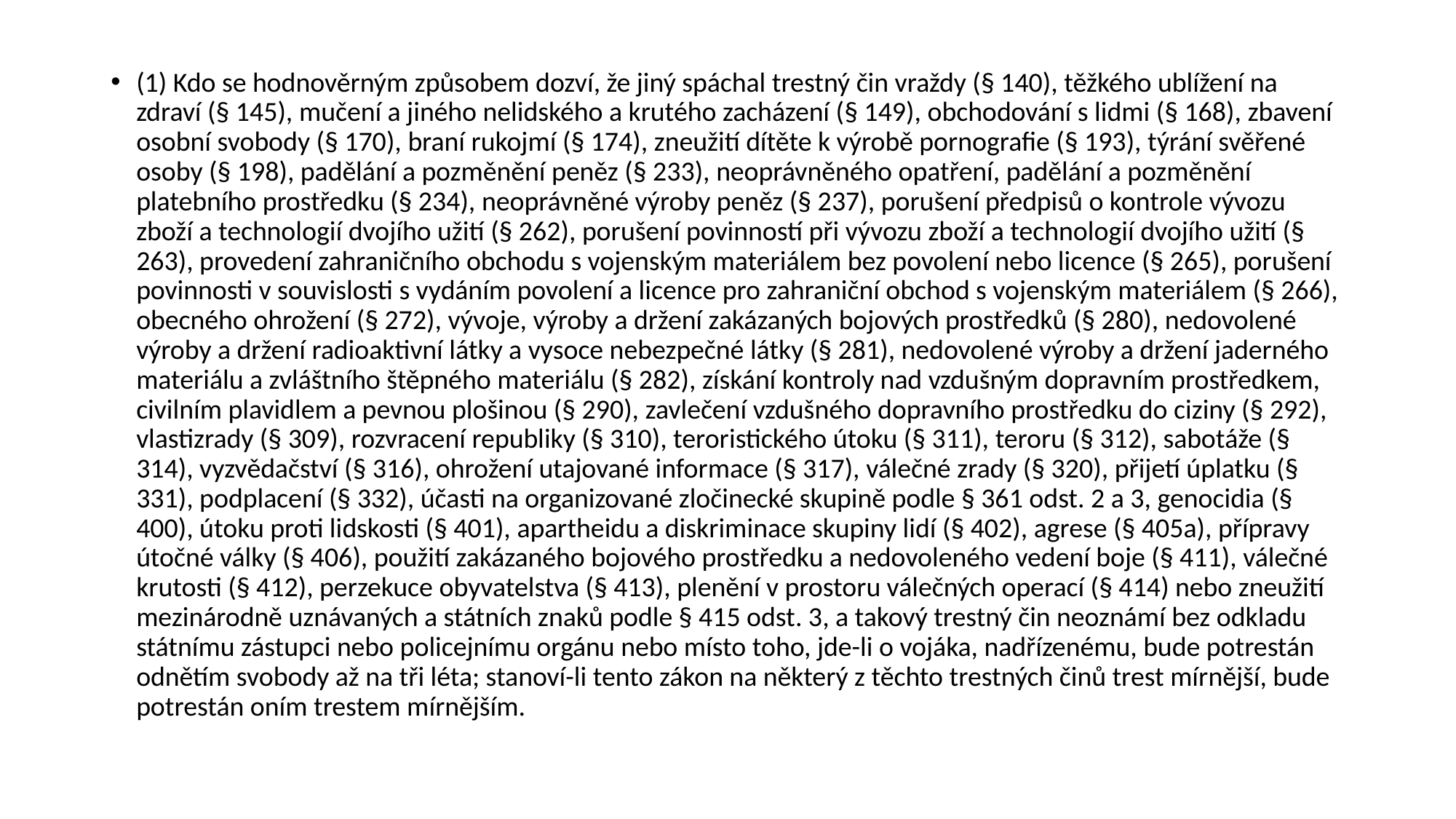

(1) Kdo se hodnověrným způsobem dozví, že jiný spáchal trestný čin vraždy (§ 140), těžkého ublížení na zdraví (§ 145), mučení a jiného nelidského a krutého zacházení (§ 149), obchodování s lidmi (§ 168), zbavení osobní svobody (§ 170), braní rukojmí (§ 174), zneužití dítěte k výrobě pornografie (§ 193), týrání svěřené osoby (§ 198), padělání a pozměnění peněz (§ 233), neoprávněného opatření, padělání a pozměnění platebního prostředku (§ 234), neoprávněné výroby peněz (§ 237), porušení předpisů o kontrole vývozu zboží a technologií dvojího užití (§ 262), porušení povinností při vývozu zboží a technologií dvojího užití (§ 263), provedení zahraničního obchodu s vojenským materiálem bez povolení nebo licence (§ 265), porušení povinnosti v souvislosti s vydáním povolení a licence pro zahraniční obchod s vojenským materiálem (§ 266), obecného ohrožení (§ 272), vývoje, výroby a držení zakázaných bojových prostředků (§ 280), nedovolené výroby a držení radioaktivní látky a vysoce nebezpečné látky (§ 281), nedovolené výroby a držení jaderného materiálu a zvláštního štěpného materiálu (§ 282), získání kontroly nad vzdušným dopravním prostředkem, civilním plavidlem a pevnou plošinou (§ 290), zavlečení vzdušného dopravního prostředku do ciziny (§ 292), vlastizrady (§ 309), rozvracení republiky (§ 310), teroristického útoku (§ 311), teroru (§ 312), sabotáže (§ 314), vyzvědačství (§ 316), ohrožení utajované informace (§ 317), válečné zrady (§ 320), přijetí úplatku (§ 331), podplacení (§ 332), účasti na organizované zločinecké skupině podle § 361 odst. 2 a 3, genocidia (§ 400), útoku proti lidskosti (§ 401), apartheidu a diskriminace skupiny lidí (§ 402), agrese (§ 405a), přípravy útočné války (§ 406), použití zakázaného bojového prostředku a nedovoleného vedení boje (§ 411), válečné krutosti (§ 412), perzekuce obyvatelstva (§ 413), plenění v prostoru válečných operací (§ 414) nebo zneužití mezinárodně uznávaných a státních znaků podle § 415 odst. 3, a takový trestný čin neoznámí bez odkladu státnímu zástupci nebo policejnímu orgánu nebo místo toho, jde-li o vojáka, nadřízenému, bude potrestán odnětím svobody až na tři léta; stanoví-li tento zákon na některý z těchto trestných činů trest mírnější, bude potrestán oním trestem mírnějším.